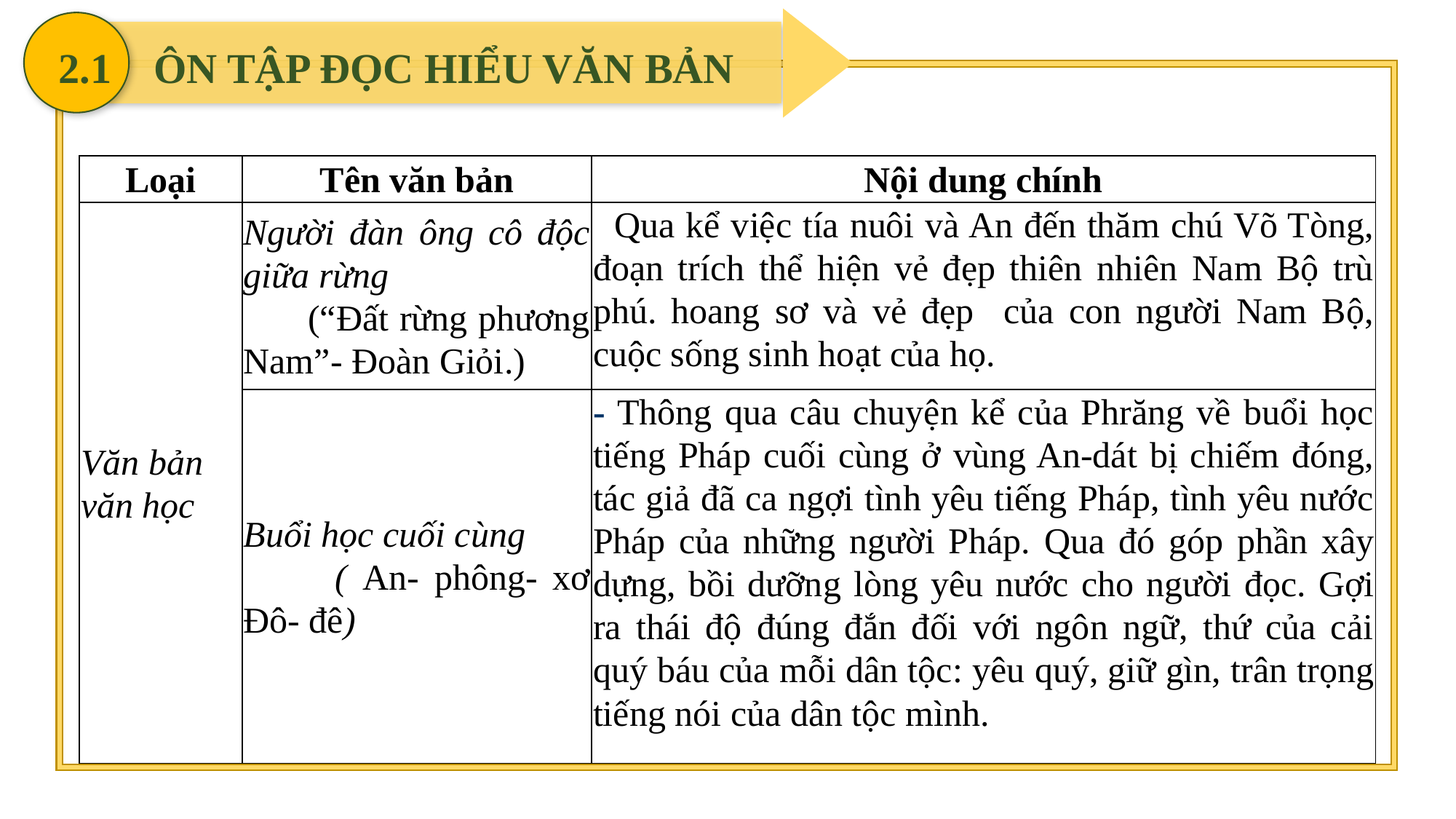

2.1    ÔN TẬP ĐỌC HIỂU VĂN BẢN

| Loại | Tên văn bản | Nội dung chính |
| --- | --- | --- |
| Văn bản văn học | Người đàn ông cô độc giữa rừng (“Đất rừng phương Nam”- Đoàn Giỏi.) | Qua kể việc tía nuôi và An đến thăm chú Võ Tòng, đoạn trích thể hiện vẻ đẹp thiên nhiên Nam Bộ trù phú. hoang sơ và vẻ đẹp của con người Nam Bộ, cuộc sống sinh hoạt của họ. |
|  | Buổi học cuối cùng ( An- phông- xơ Đô- đê) | - Thông qua câu chuyện kể của Phrăng về buổi học tiếng Pháp cuối cùng ở vùng An-dát bị chiếm đóng, tác giả đã ca ngợi tình yêu tiếng Pháp, tình yêu nước Pháp của những người Pháp. Qua đó góp phần xây dựng, bồi dưỡng lòng yêu nước cho người đọc. Gợi ra thái độ đúng đắn đối với ngôn ngữ, thứ của cải quý báu của mỗi dân tộc: yêu quý, giữ gìn, trân trọng tiếng nói của dân tộc mình. |